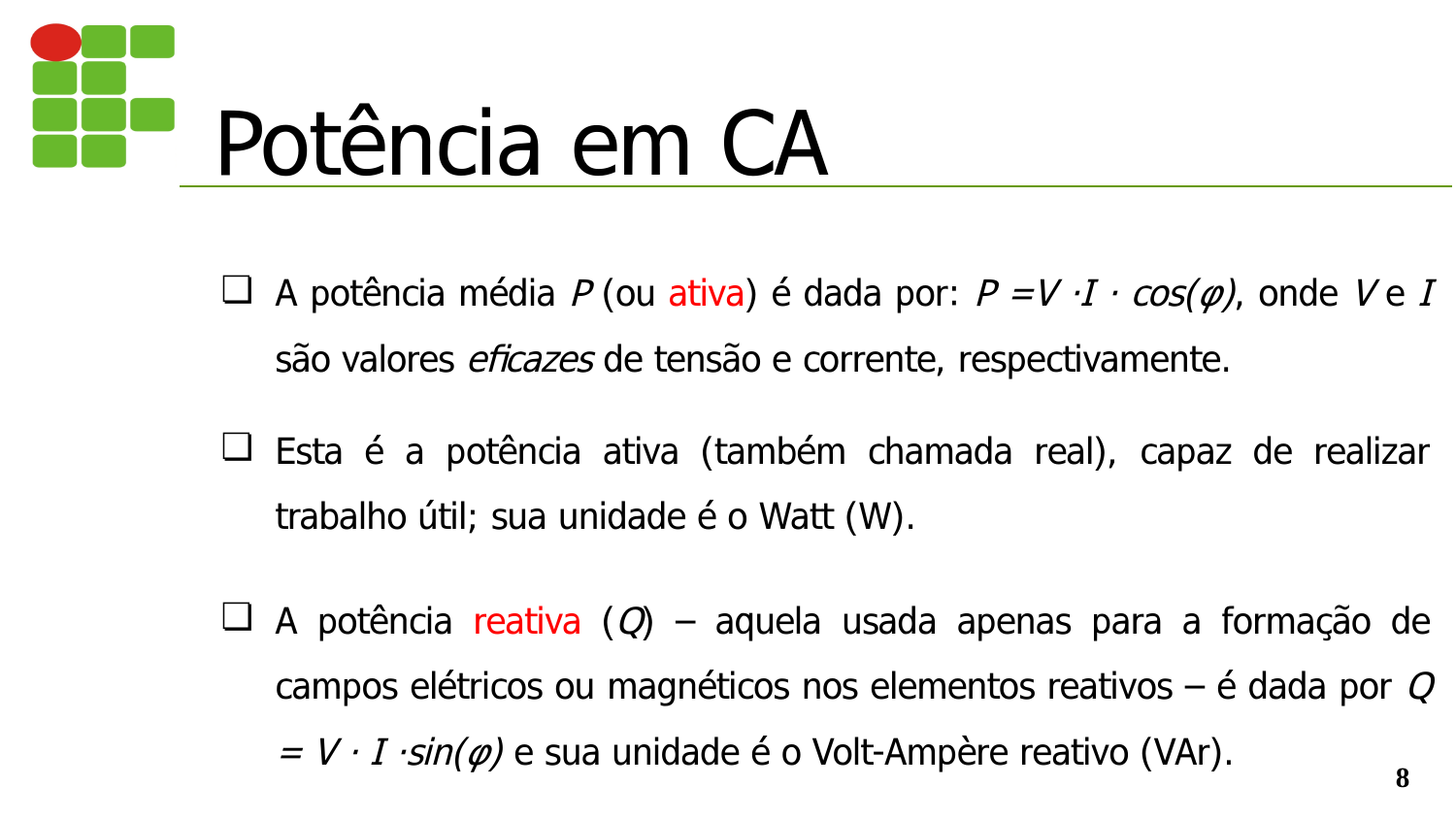

# Potência em CA
A potência média P (ou ativa) é dada por: P =V ⋅I ⋅ cos(φ), onde V e I são valores eficazes de tensão e corrente, respectivamente.
Esta é a potência ativa (também chamada real), capaz de realizar trabalho útil; sua unidade é o Watt (W).

A potência reativa (Q) – aquela usada apenas para a formação de campos elétricos ou magnéticos nos elementos reativos – é dada por Q = V ⋅ I ⋅sin(φ) e sua unidade é o Volt-Ampère reativo (VAr).
8